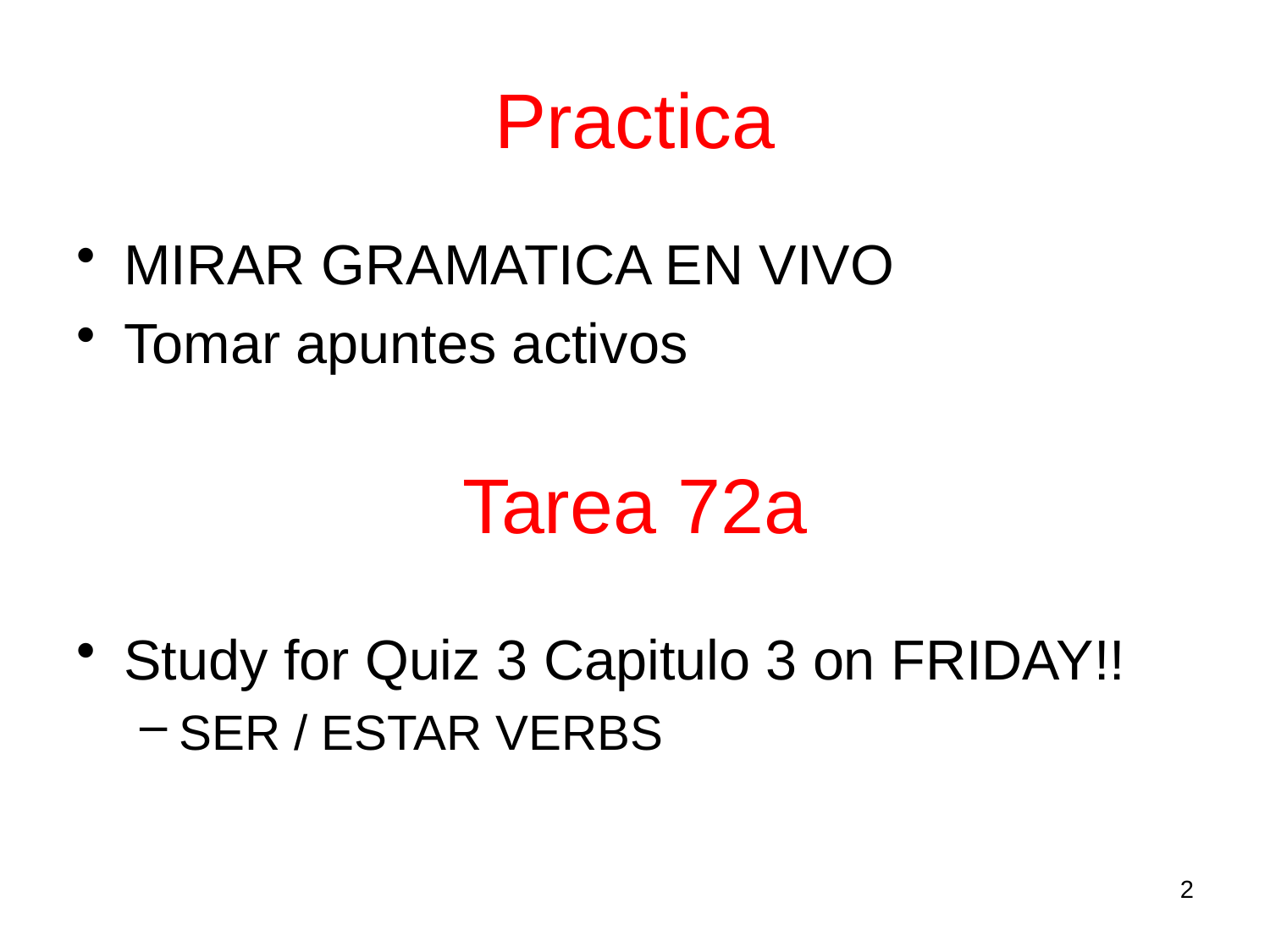

# Practica
MIRAR GRAMATICA EN VIVO
Tomar apuntes activos

Study for Quiz 3 Capitulo 3 on FRIDAY!!
SER / ESTAR VERBS
Tarea 72a
2